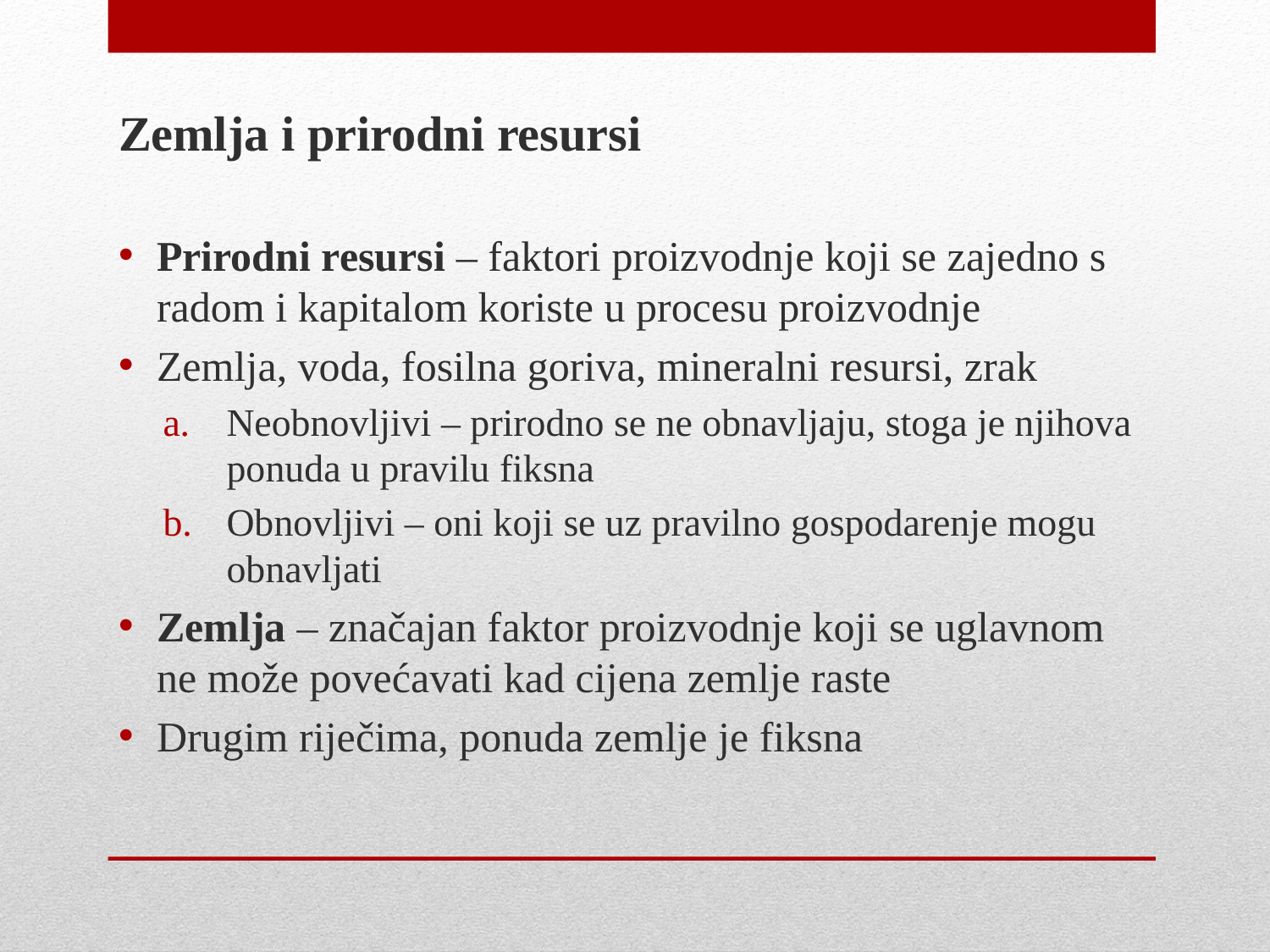

Zemlja i prirodni resursi

Prirodni resursi – faktori proizvodnje koji se zajedno s radom i kapitalom koriste u procesu proizvodnje
Zemlja, voda, fosilna goriva, mineralni resursi, zrak
Neobnovljivi – prirodno se ne obnavljaju, stoga je njihova ponuda u pravilu fiksna
Obnovljivi – oni koji se uz pravilno gospodarenje mogu obnavljati
Zemlja – značajan faktor proizvodnje koji se uglavnom ne može povećavati kad cijena zemlje raste
Drugim riječima, ponuda zemlje je fiksna